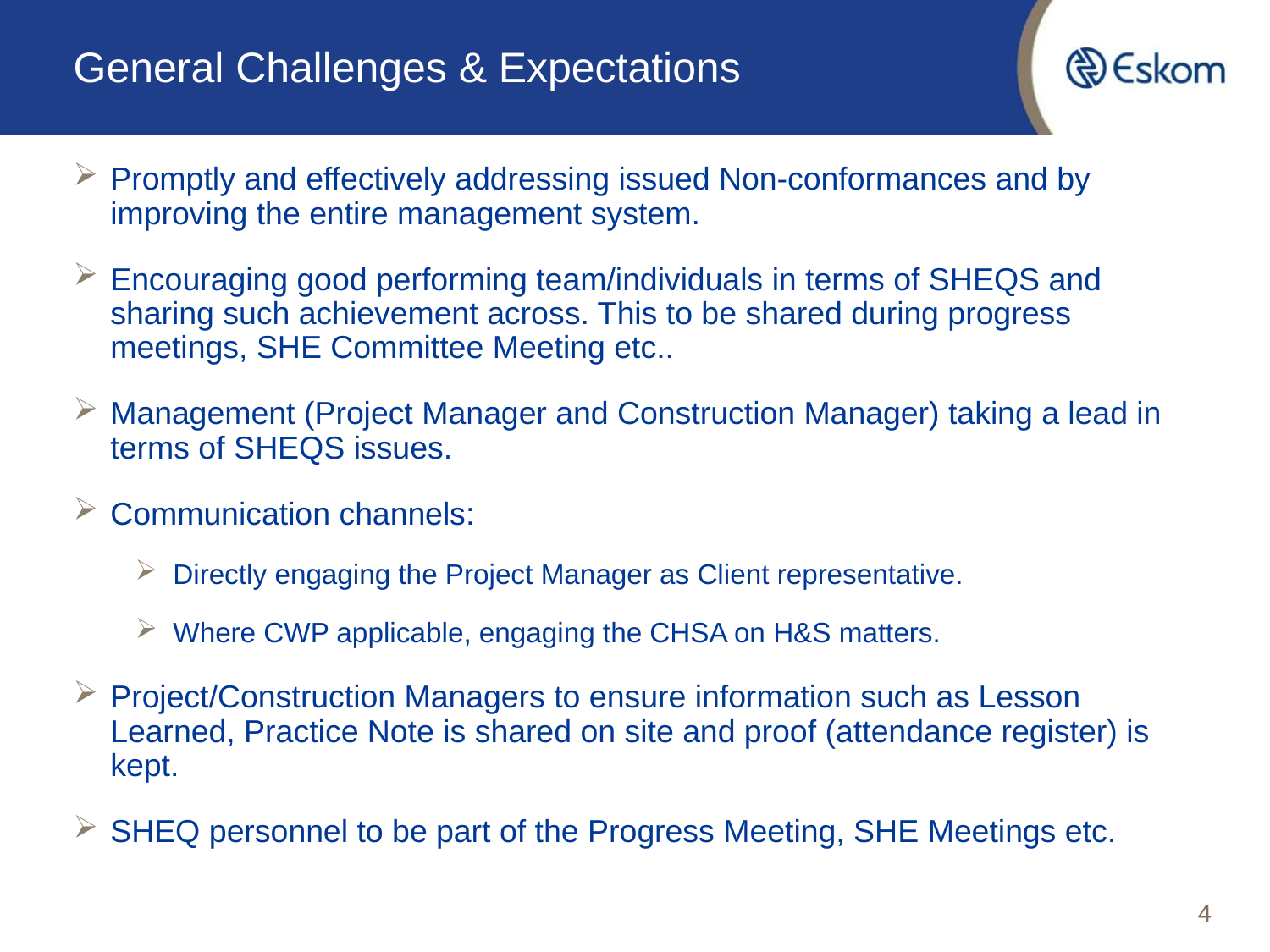

# General Challenges & Expectations
Promptly and effectively addressing issued Non-conformances and by improving the entire management system.
Encouraging good performing team/individuals in terms of SHEQS and sharing such achievement across. This to be shared during progress meetings, SHE Committee Meeting etc..
Management (Project Manager and Construction Manager) taking a lead in terms of SHEQS issues.
Communication channels:
Directly engaging the Project Manager as Client representative.
Where CWP applicable, engaging the CHSA on H&S matters.
Project/Construction Managers to ensure information such as Lesson Learned, Practice Note is shared on site and proof (attendance register) is kept.
SHEQ personnel to be part of the Progress Meeting, SHE Meetings etc.

4